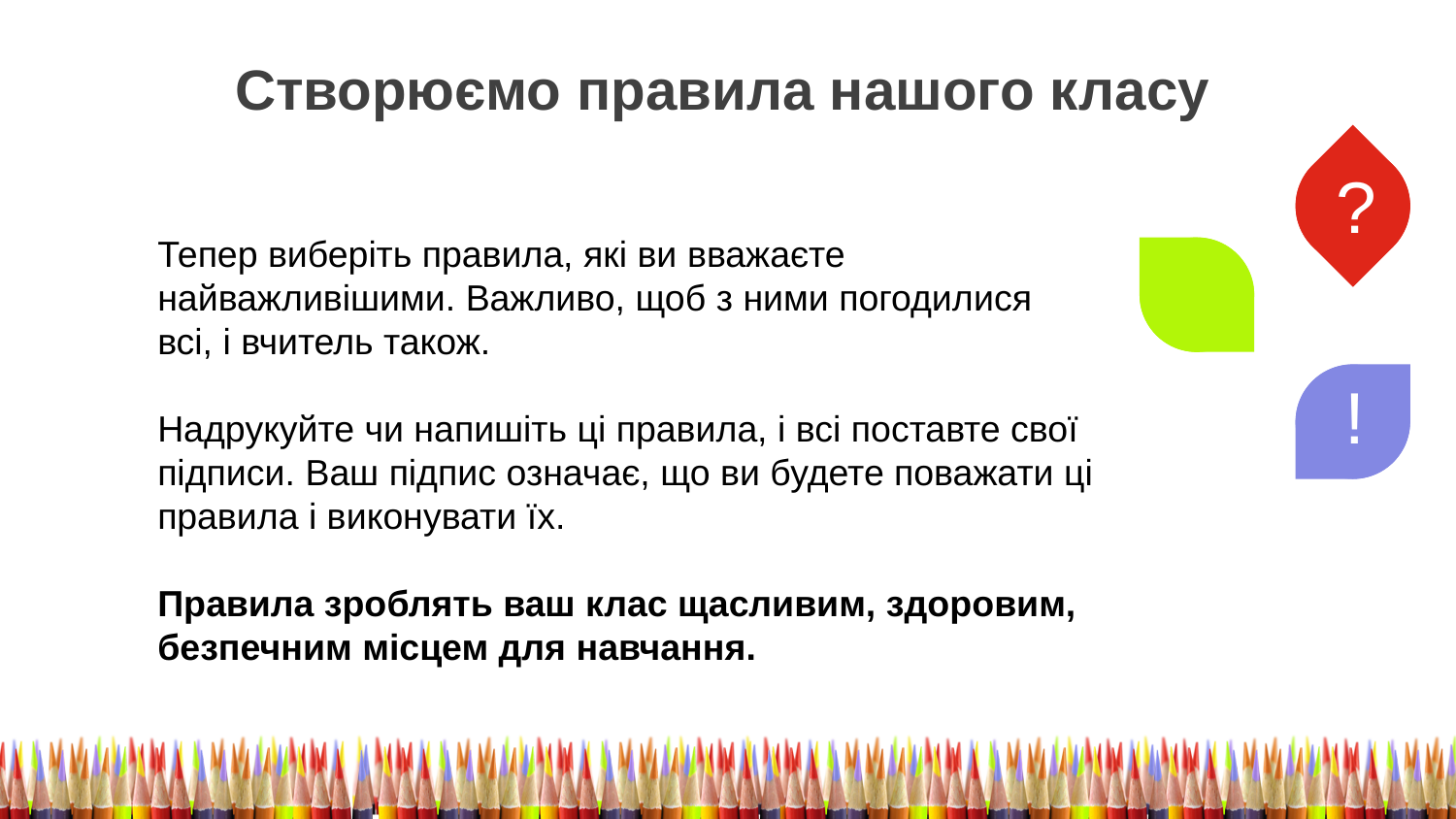

Створюємо правила нашого класу

?

Тепер виберіть правила, які ви вважаєте
найважливішими. Важливо, щоб з ними погодилися
всі, і вчитель також.

Надрукуйте чи напишіть ці правила, і всі поставте свої підписи. Ваш підпис означає, що ви будете поважати ці правила і виконувати їх.

Правила зроблять ваш клас щасливим, здоровим, безпечним місцем для навчання.

!